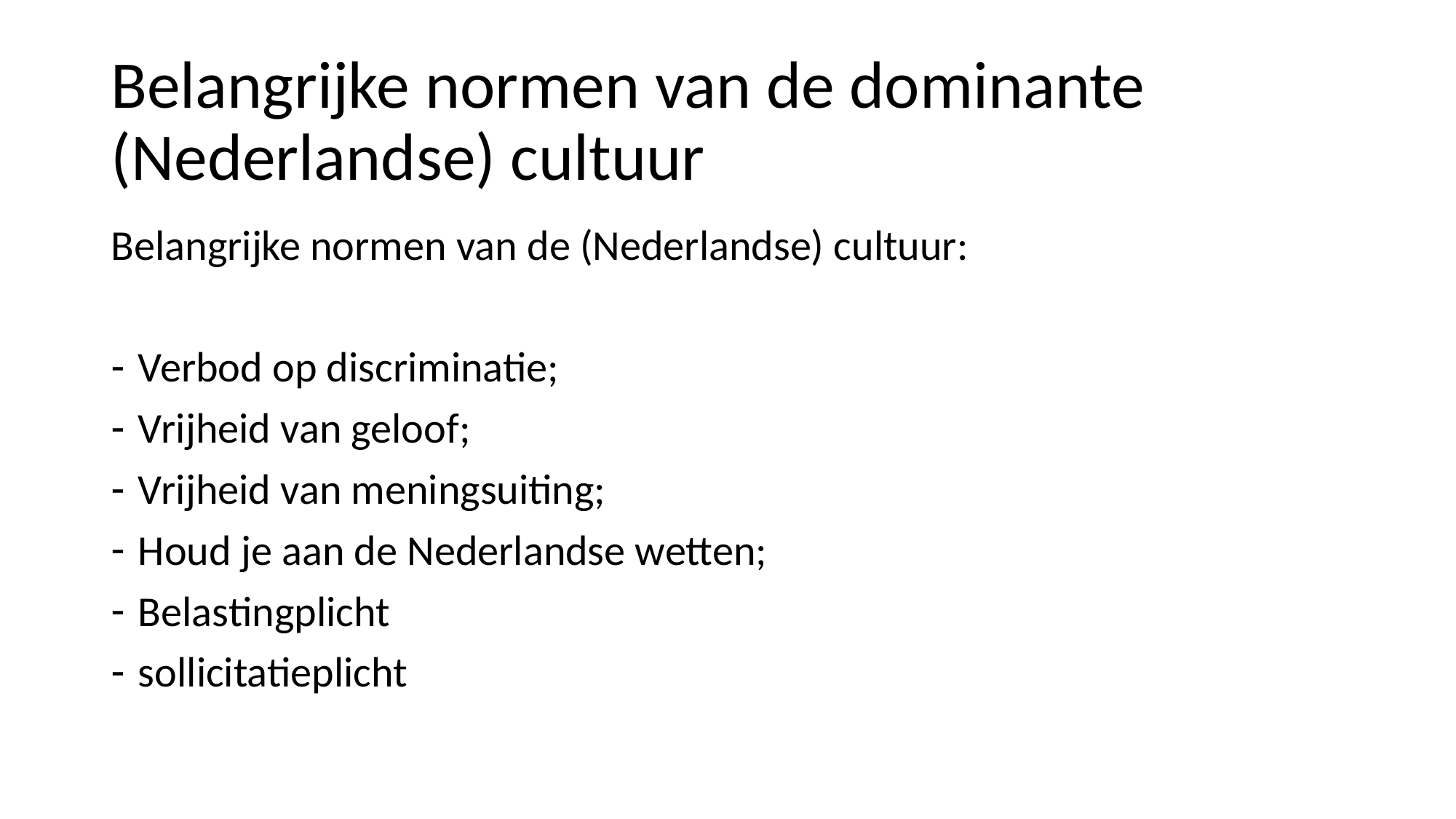

# Belangrijke normen van de dominante (Nederlandse) cultuur
Belangrijke normen van de (Nederlandse) cultuur:

Verbod op discriminatie;
Vrijheid van geloof;
Vrijheid van meningsuiting;
Houd je aan de Nederlandse wetten;
Belastingplicht
sollicitatieplicht